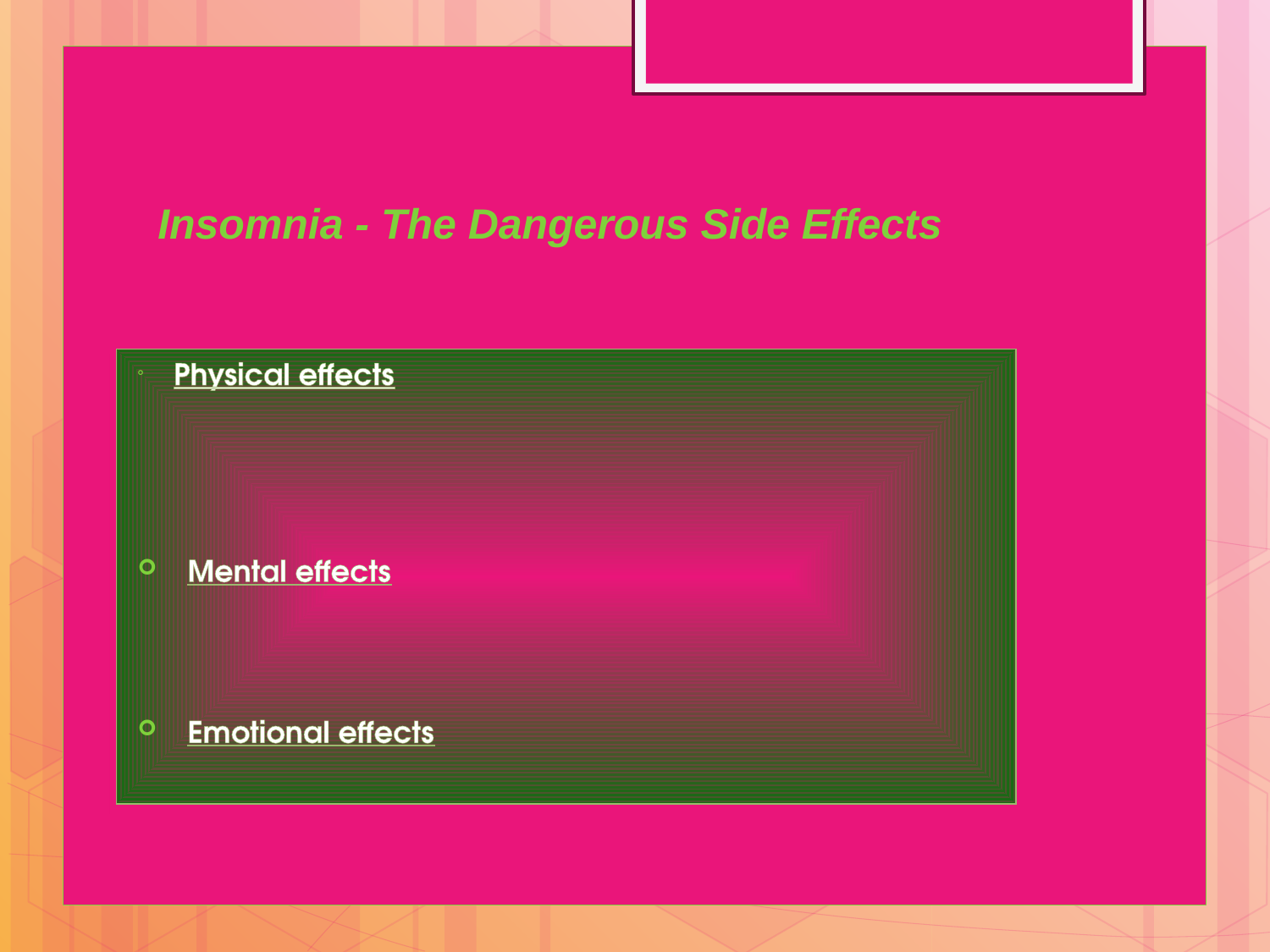

# Insomnia - The Dangerous Side Effects
 Physical effects

  Mental effects

  Emotional effects